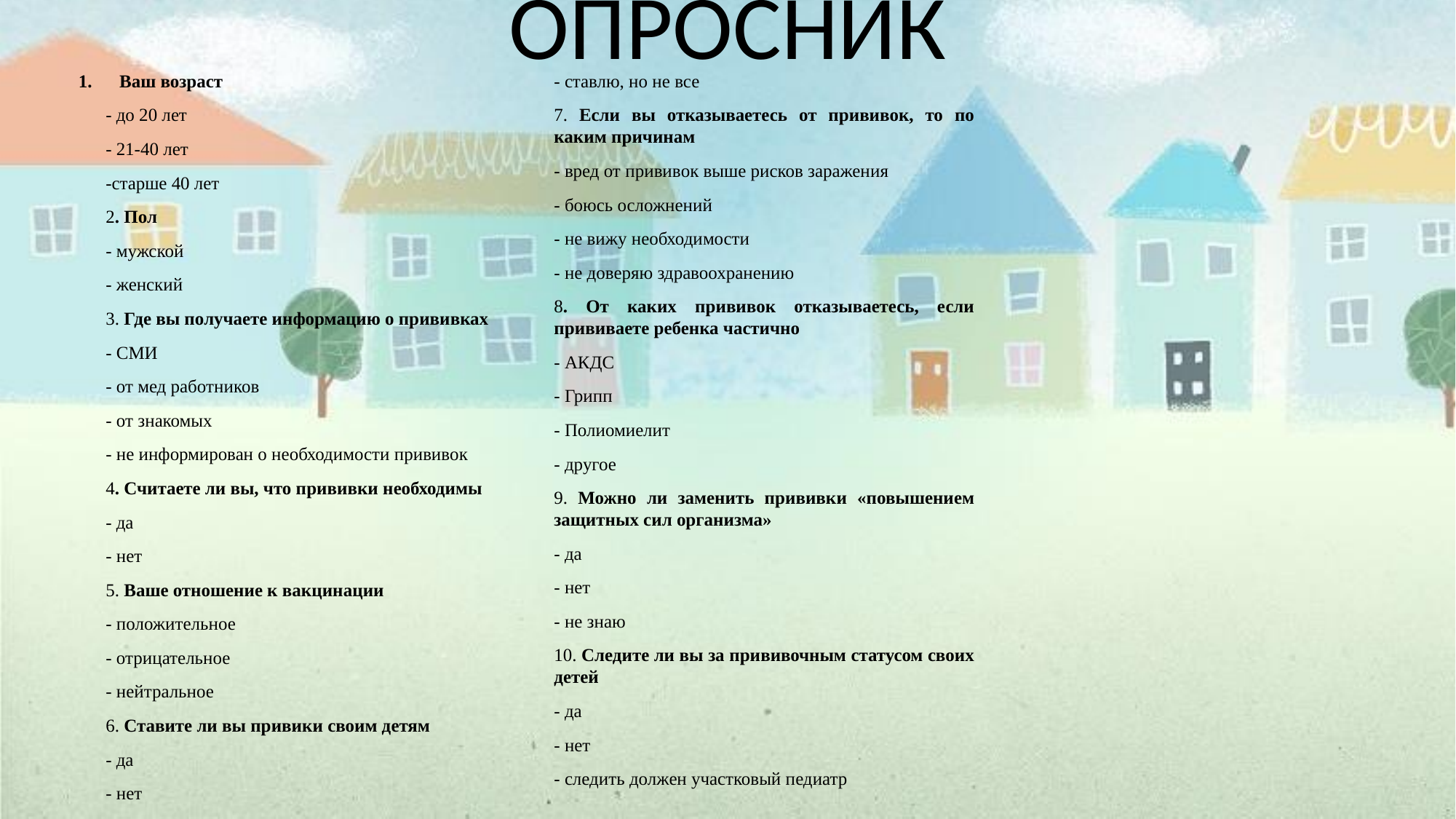

# ОПРОСНИК
Ваш возраст
- до 20 лет
- 21-40 лет
-старше 40 лет
2. Пол
- мужской
- женский
3. Где вы получаете информацию о прививках
- СМИ
- от мед работников
- от знакомых
- не информирован о необходимости прививок
4. Считаете ли вы, что прививки необходимы
- да
- нет
5. Ваше отношение к вакцинации
- положительное
- отрицательное
- нейтральное
6. Ставите ли вы привики своим детям
- да
- нет
- ставлю, но не все
7. Если вы отказываетесь от прививок, то по каким причинам
- вред от прививок выше рисков заражения
- боюсь осложнений
- не вижу необходимости
- не доверяю здравоохранению
8. От каких прививок отказываетесь, если прививаете ребенка частично
- АКДС
- Грипп
- Полиомиелит
- другое
9. Можно ли заменить прививки «повышением защитных сил организма»
- да
- нет
- не знаю
10. Следите ли вы за прививочным статусом своих детей
- да
- нет
- следить должен участковый педиатр